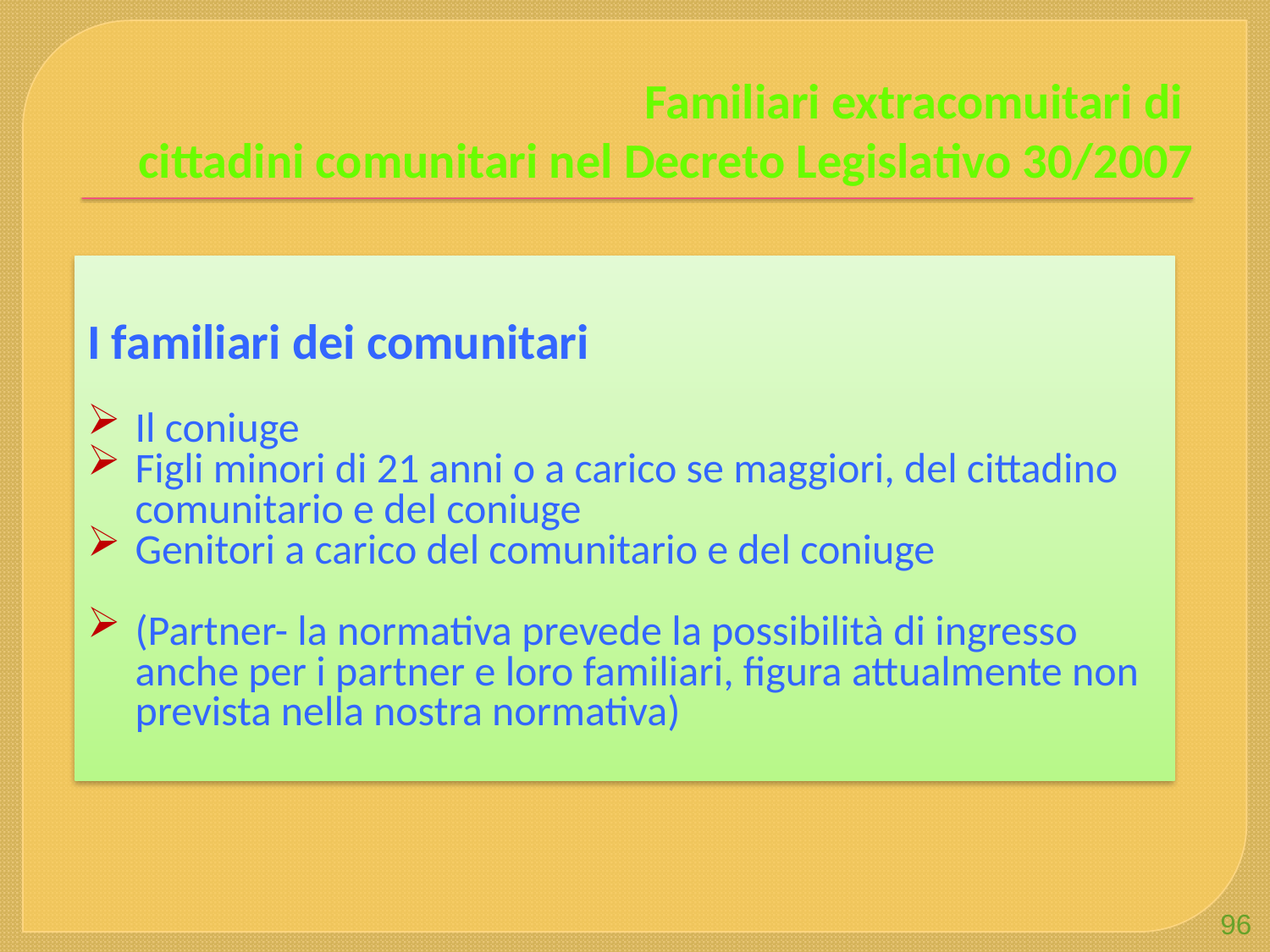

Familiari extracomuitari di
cittadini comunitari nel Decreto Legislativo 30/2007

I familiari dei comunitari

Il coniuge
Figli minori di 21 anni o a carico se maggiori, del cittadino comunitario e del coniuge
Genitori a carico del comunitario e del coniuge

(Partner- la normativa prevede la possibilità di ingresso anche per i partner e loro familiari, figura attualmente non prevista nella nostra normativa)

96